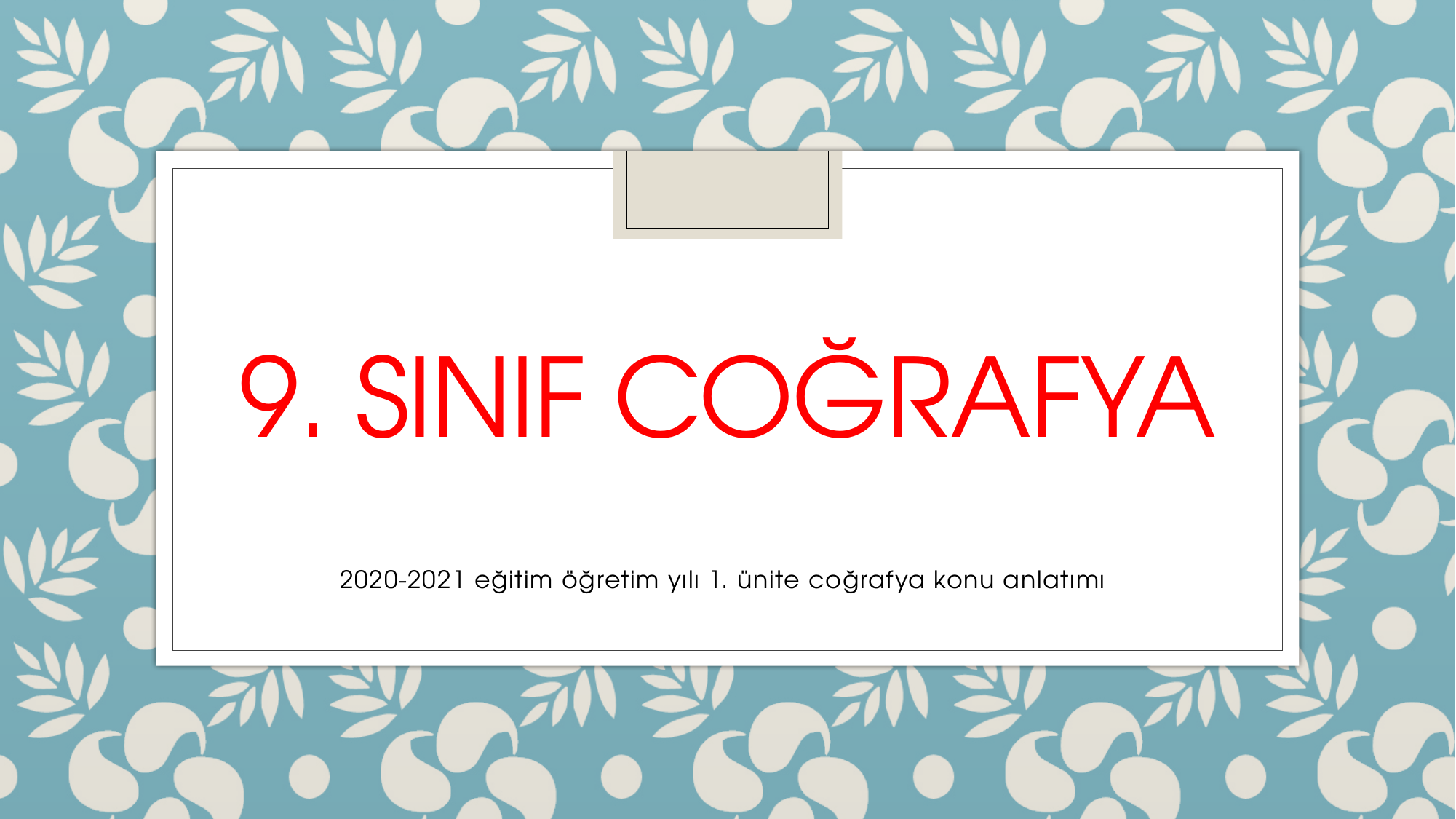

# 9. Sınıf coğrafya
2020-2021 eğitim öğretim yılı 1. ünite coğrafya konu anlatımı